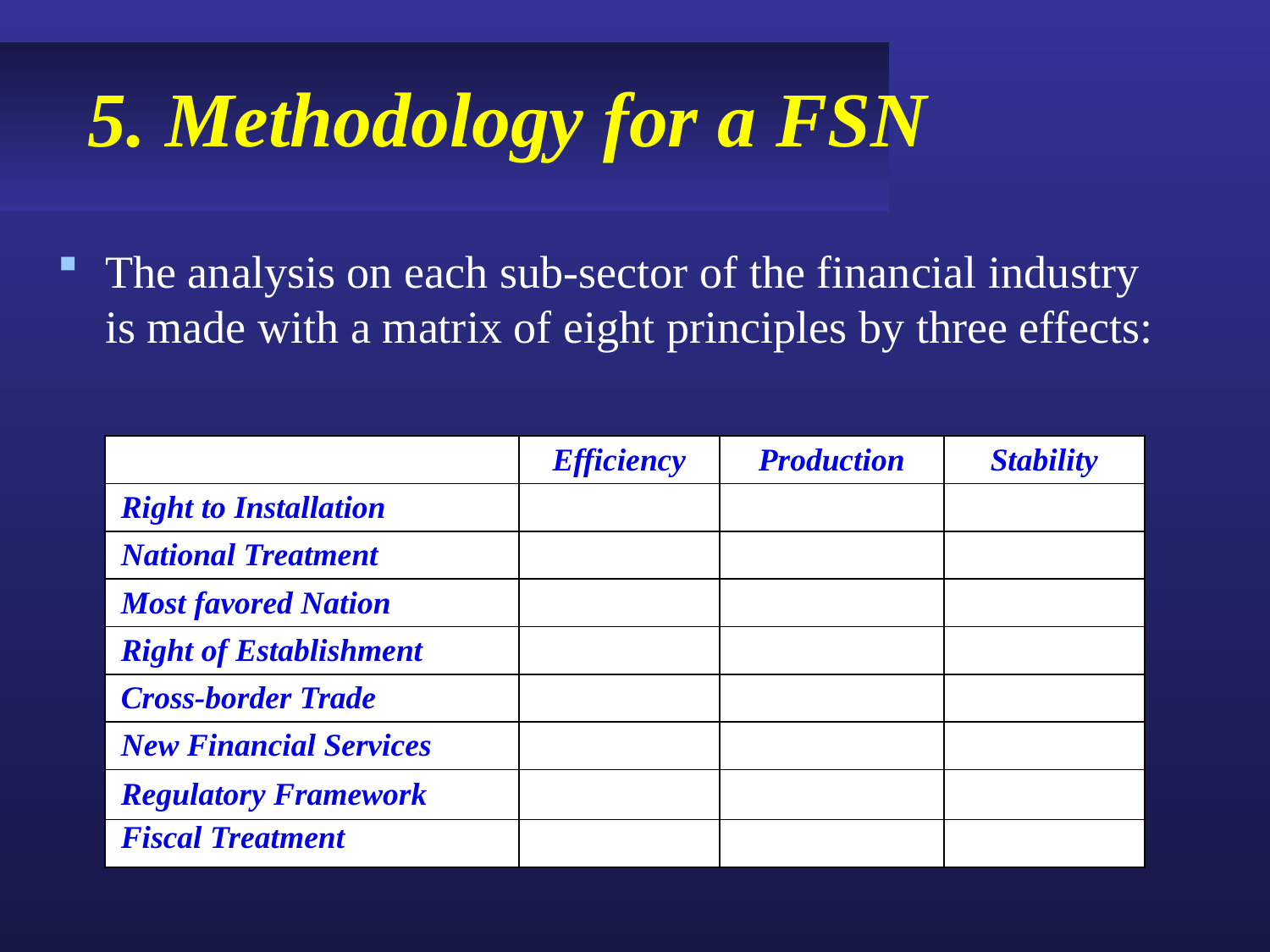

# 5. Methodology for a FSN

The analysis on each sub-sector of the financial industry is made with a matrix of eight principles by three effects:
|  | Efficiency | Production | Stability |
| --- | --- | --- | --- |
| Right to Installation |  |  |  |
| National Treatment |  |  |  |
| Most favored Nation |  |  |  |
| Right of Establishment |  |  |  |
| Cross-border Trade |  |  |  |
| New Financial Services |  |  |  |
| Regulatory Framework |  |  |  |
| Fiscal Treatment |  |  |  |